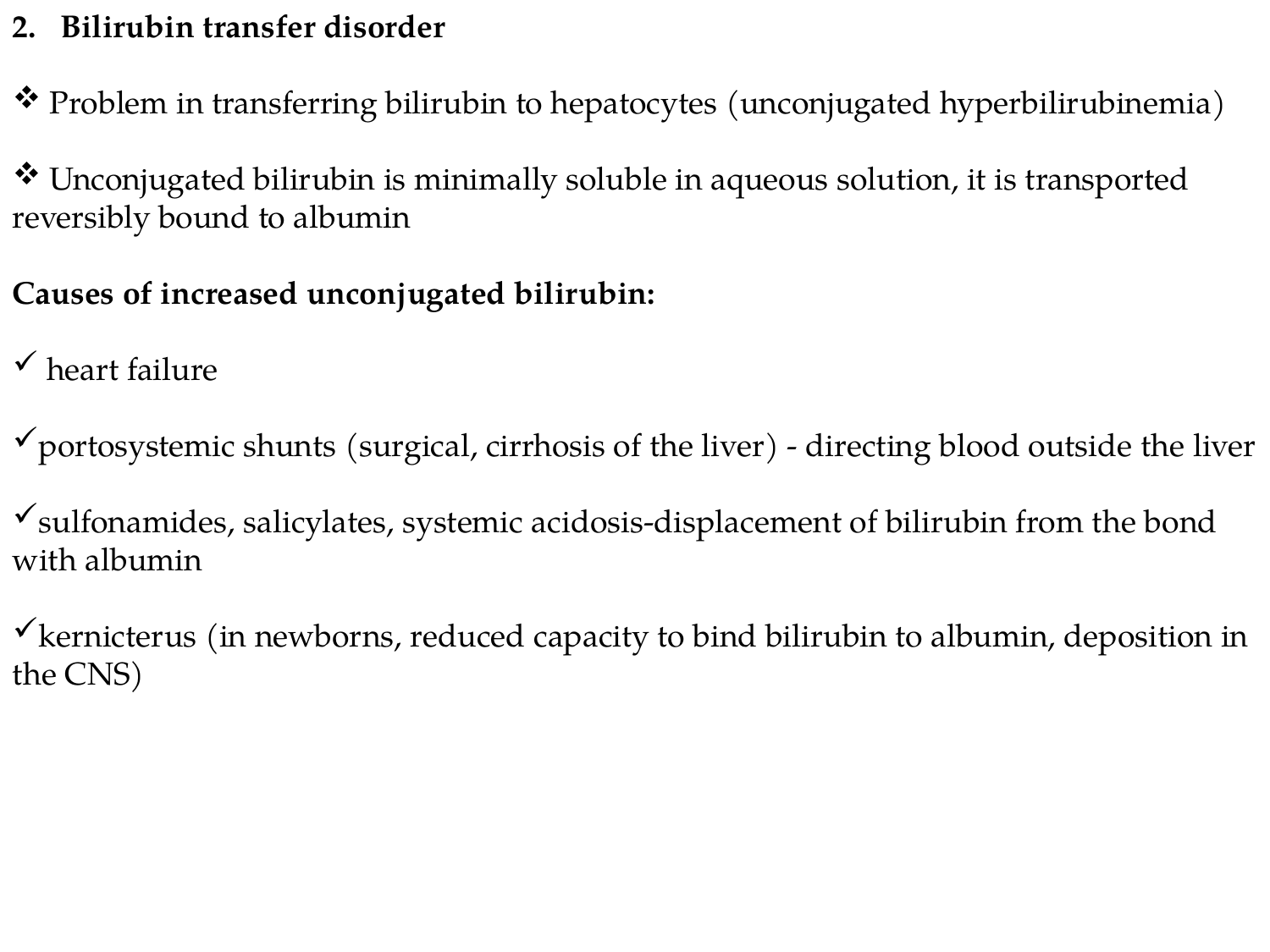

Bilirubin transfer disorder

 Problem in transferring bilirubin to hepatocytes (unconjugated hyperbilirubinemia)

 Unconjugated bilirubin is minimally soluble in aqueous solution, it is transported reversibly bound to albumin

Causes of increased unconjugated bilirubin:

 heart failure

portosystemic shunts (surgical, cirrhosis of the liver) - directing blood outside the liver

sulfonamides, salicylates, systemic acidosis-displacement of bilirubin from the bond with albumin

kernicterus (in newborns, reduced capacity to bind bilirubin to albumin, deposition in the CNS)